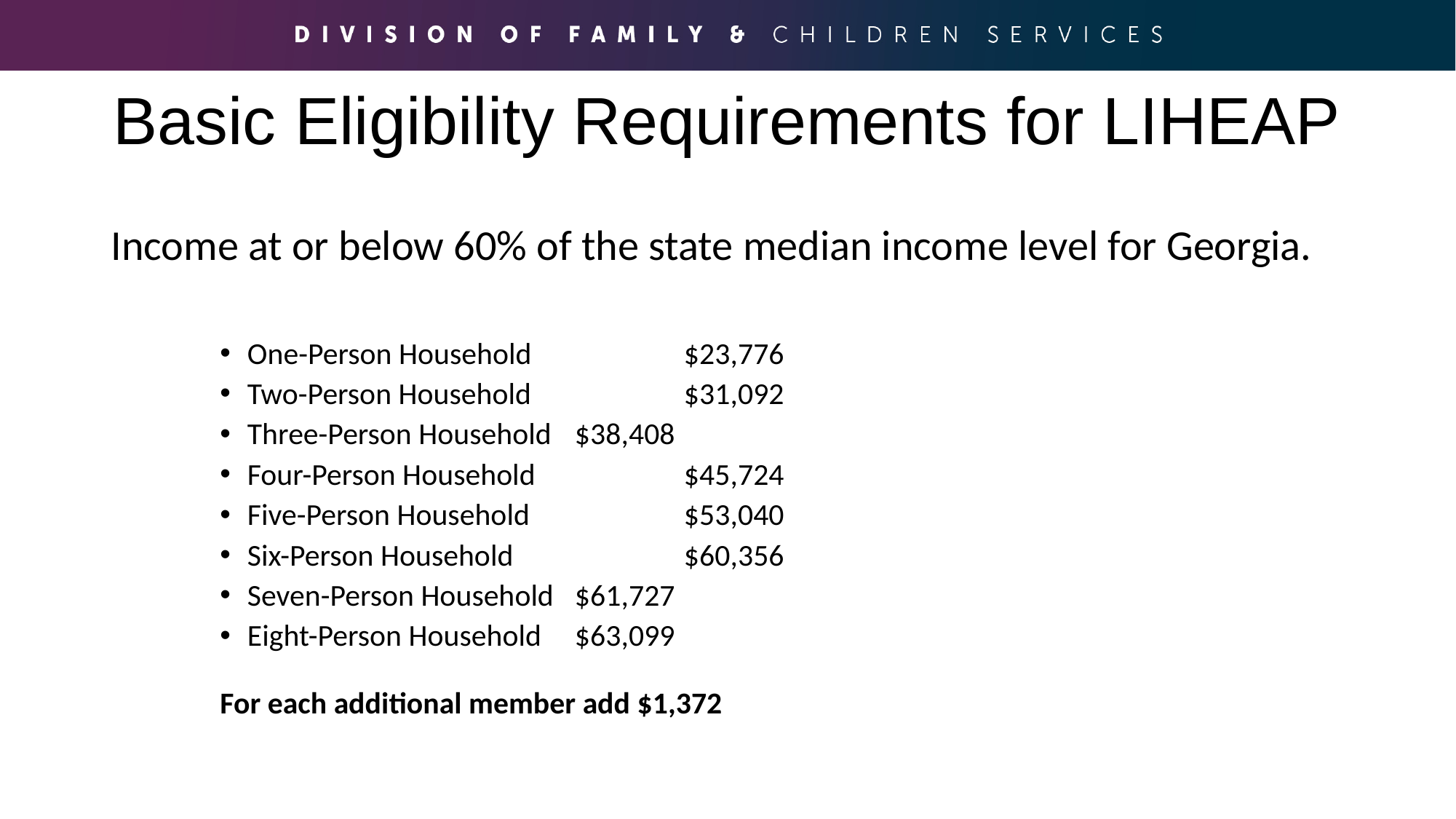

# Basic Eligibility Requirements for LIHEAP
Income at or below 60% of the state median income level for Georgia.

One-Person Household 		$23,776
Two-Person Household 		$31,092
Three-Person Household 	$38,408
Four-Person Household 		$45,724
Five-Person Household 		$53,040
Six-Person Household 		$60,356
Seven-Person Household 	$61,727
Eight-Person Household 	$63,099

For each additional member add $1,372